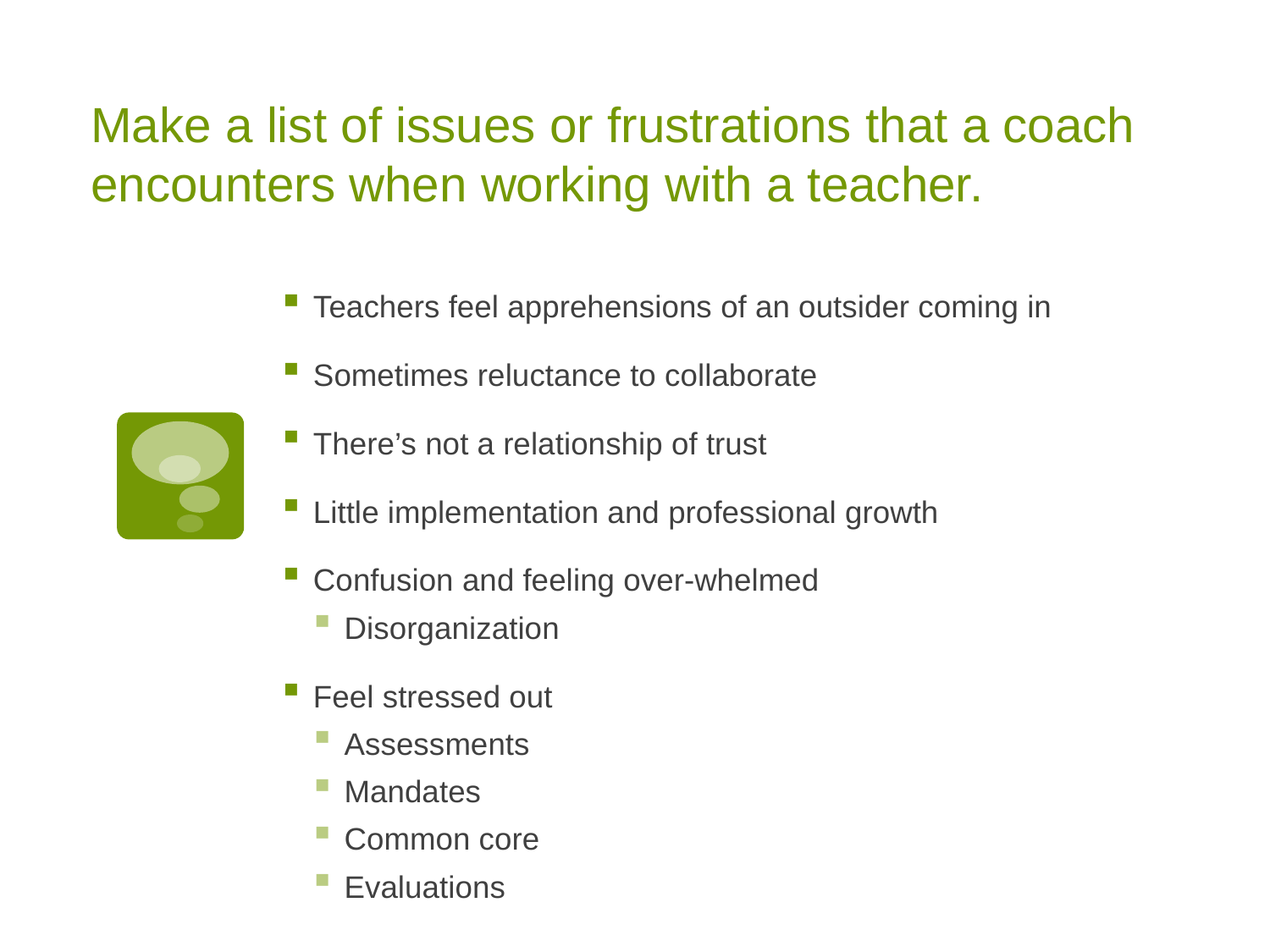

# Make a list of issues or frustrations that a coach encounters when working with a teacher.
Teachers feel apprehensions of an outsider coming in
Sometimes reluctance to collaborate
There’s not a relationship of trust
Little implementation and professional growth
Confusion and feeling over-whelmed
Disorganization
Feel stressed out
Assessments
Mandates
Common core
Evaluations